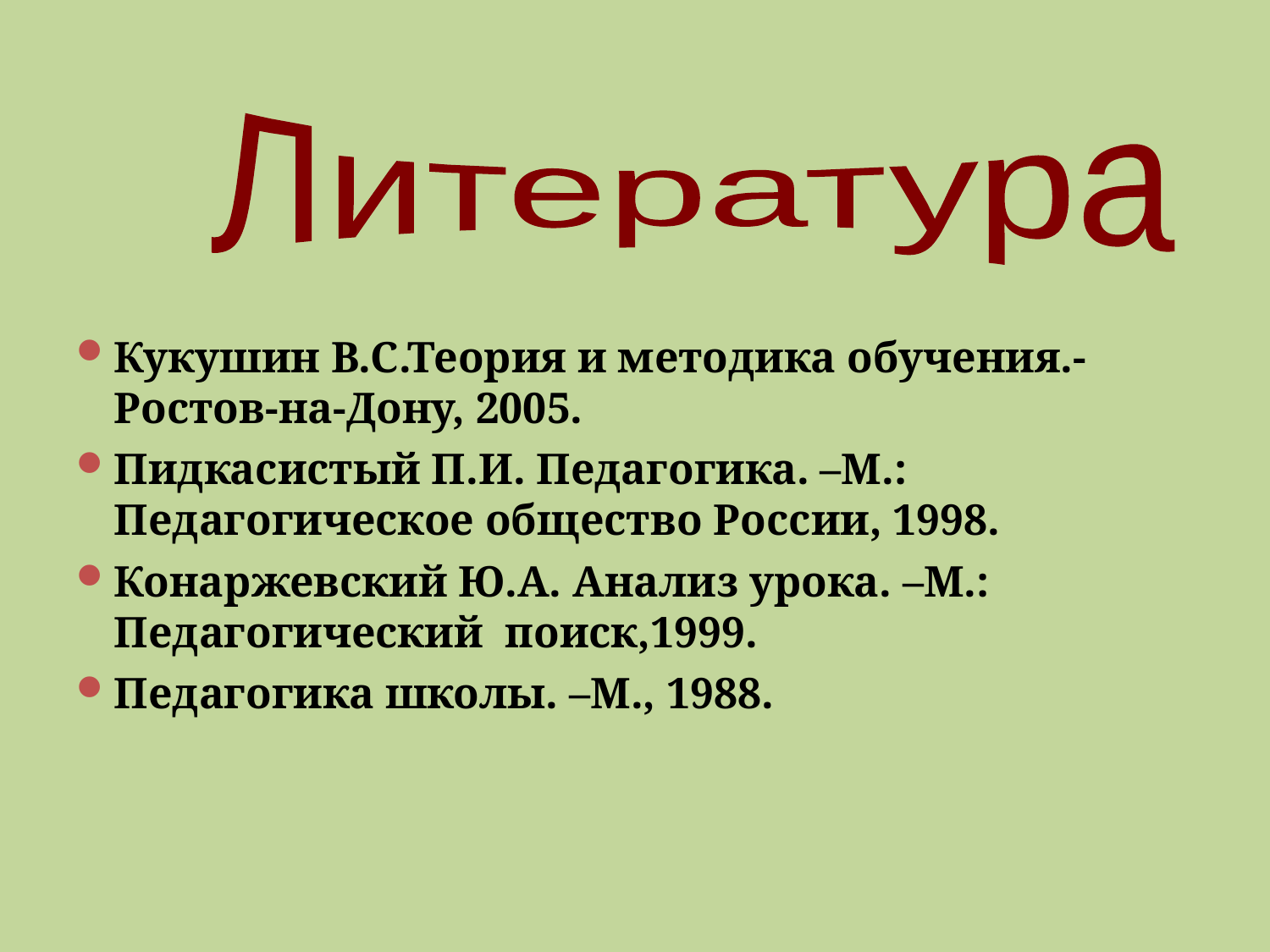

#
Литература

Кукушин В.С.Теория и методика обучения.-Ростов-на-Дону, 2005.
Пидкасистый П.И. Педагогика. –М.: Педагогическое общество России, 1998.
Конаржевский Ю.А. Анализ урока. –М.: Педагогический  поиск,1999.
Педагогика школы. –М., 1988.